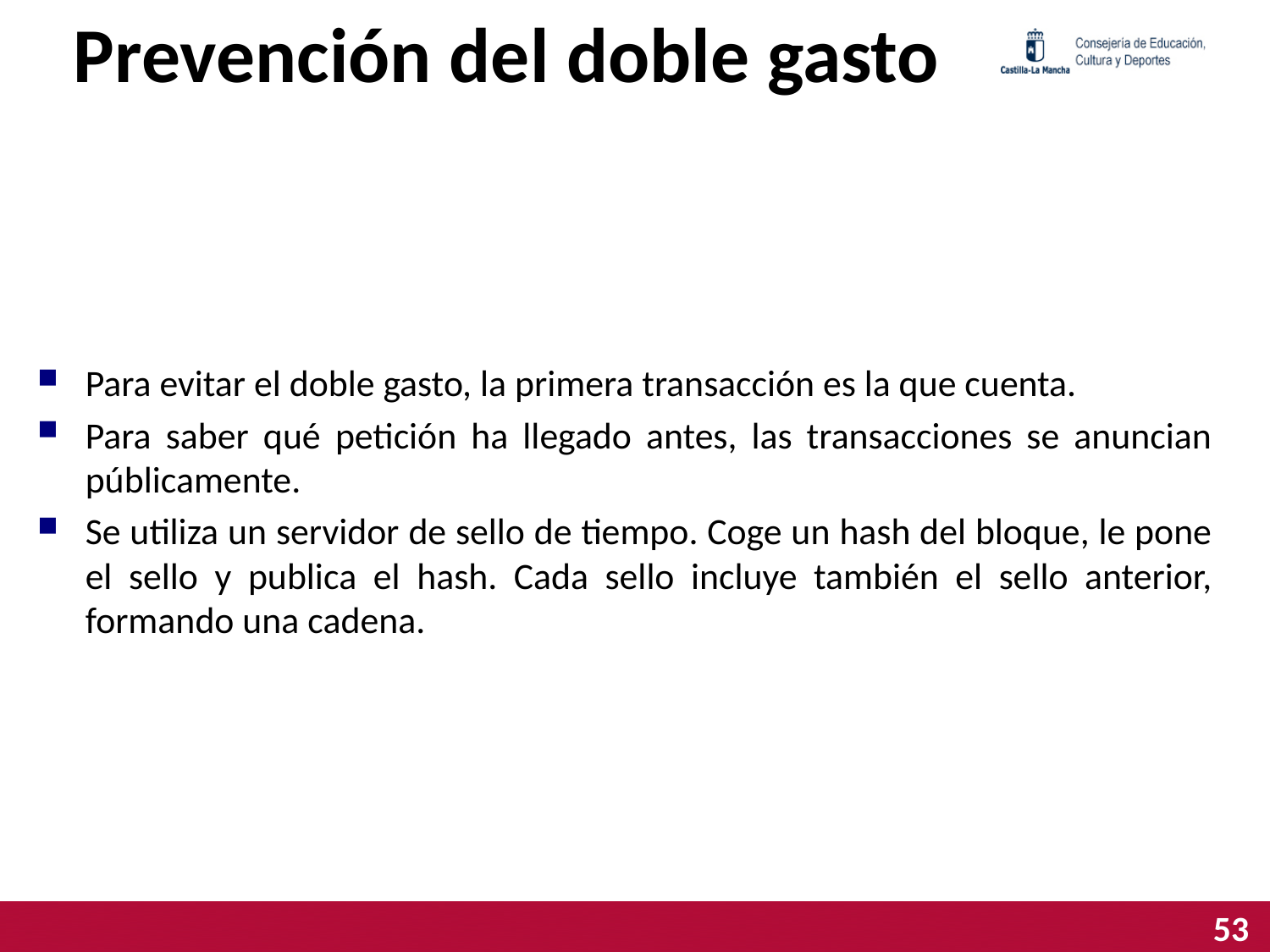

# Prevención del doble gasto

Para evitar el doble gasto, la primera transacción es la que cuenta.
Para saber qué petición ha llegado antes, las transacciones se anuncian públicamente.
Se utiliza un servidor de sello de tiempo. Coge un hash del bloque, le pone el sello y publica el hash. Cada sello incluye también el sello anterior, formando una cadena.